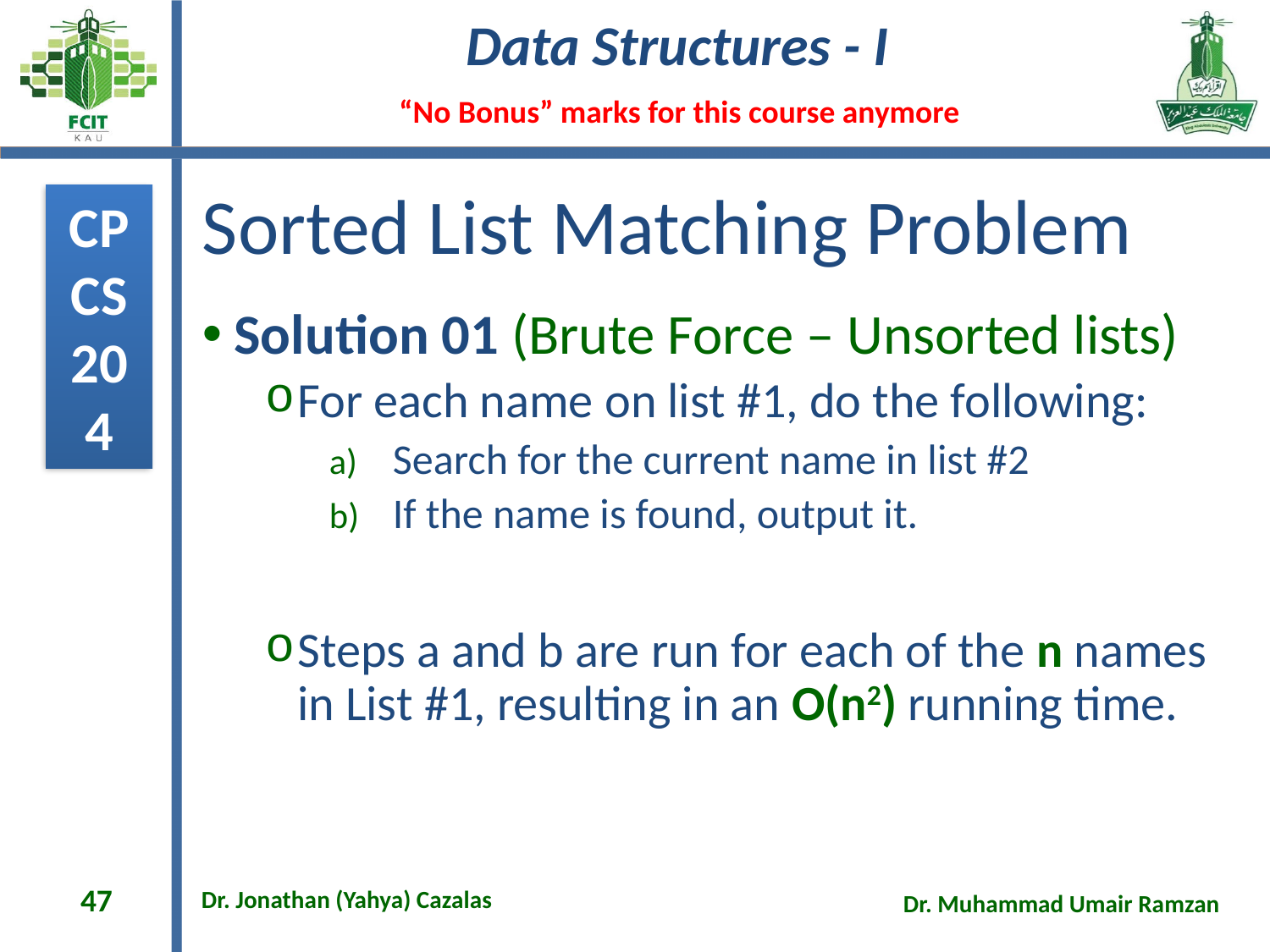

# Sorted List Matching Problem
Solution 01 (Brute Force – Unsorted lists)
For each name on list #1, do the following:
Search for the current name in list #2
If the name is found, output it.

Steps a and b are run for each of the n names in List #1, resulting in an O(n2) running time.

47